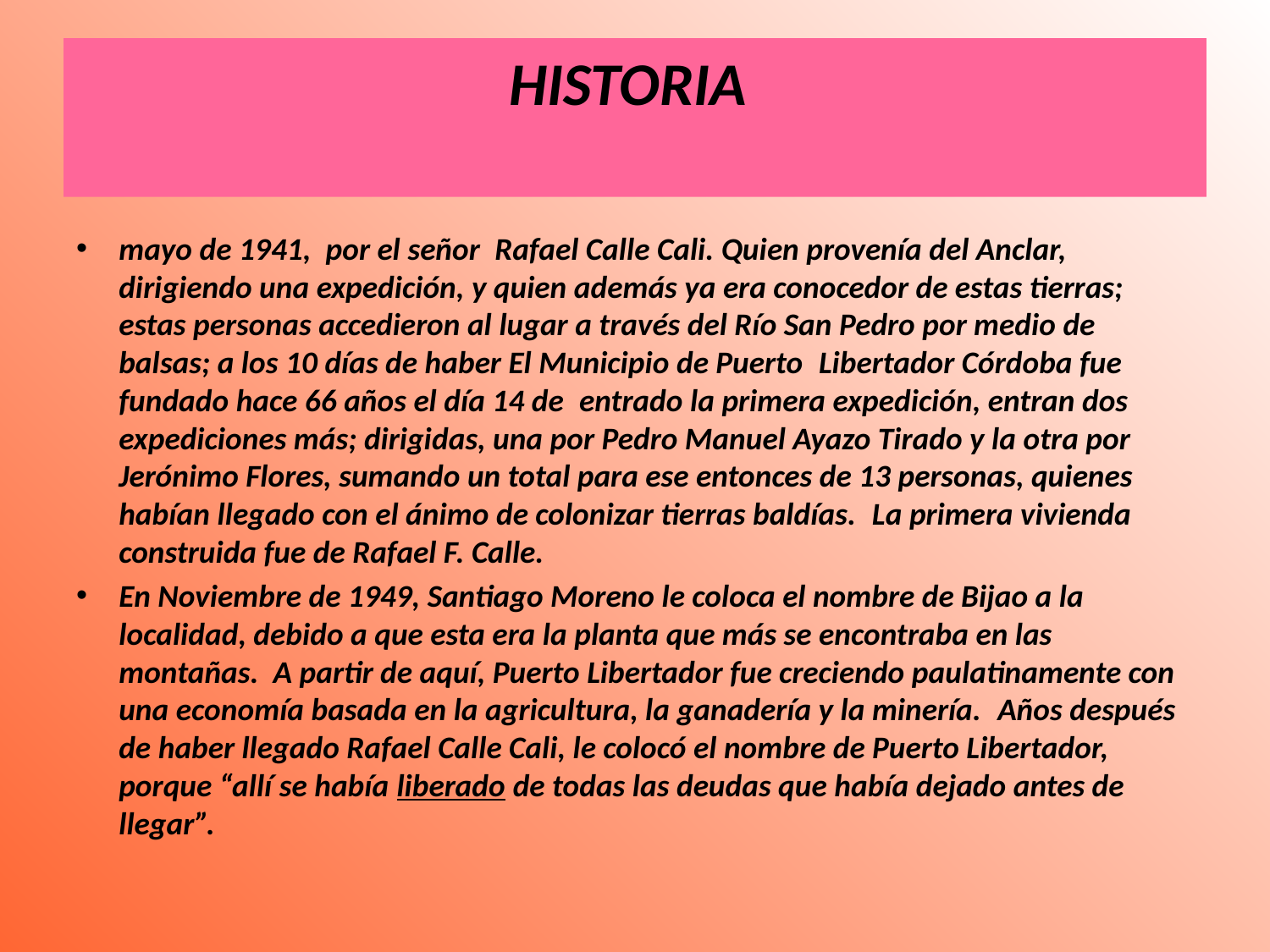

# HISTORIA
mayo de 1941,  por el señor  Rafael Calle Cali. Quien provenía del Anclar, dirigiendo una expedición, y quien además ya era conocedor de estas tierras; estas personas accedieron al lugar a través del Río San Pedro por medio de balsas; a los 10 días de haber El Municipio de Puerto  Libertador Córdoba fue fundado hace 66 años el día 14 de  entrado la primera expedición, entran dos expediciones más; dirigidas, una por Pedro Manuel Ayazo Tirado y la otra por Jerónimo Flores, sumando un total para ese entonces de 13 personas, quienes habían llegado con el ánimo de colonizar tierras baldías.  La primera vivienda construida fue de Rafael F. Calle.
En Noviembre de 1949, Santiago Moreno le coloca el nombre de Bijao a la localidad, debido a que esta era la planta que más se encontraba en las montañas.  A partir de aquí, Puerto Libertador fue creciendo paulatinamente con una economía basada en la agricultura, la ganadería y la minería.  Años después de haber llegado Rafael Calle Cali, le colocó el nombre de Puerto Libertador, porque “allí se había liberado de todas las deudas que había dejado antes de llegar”.